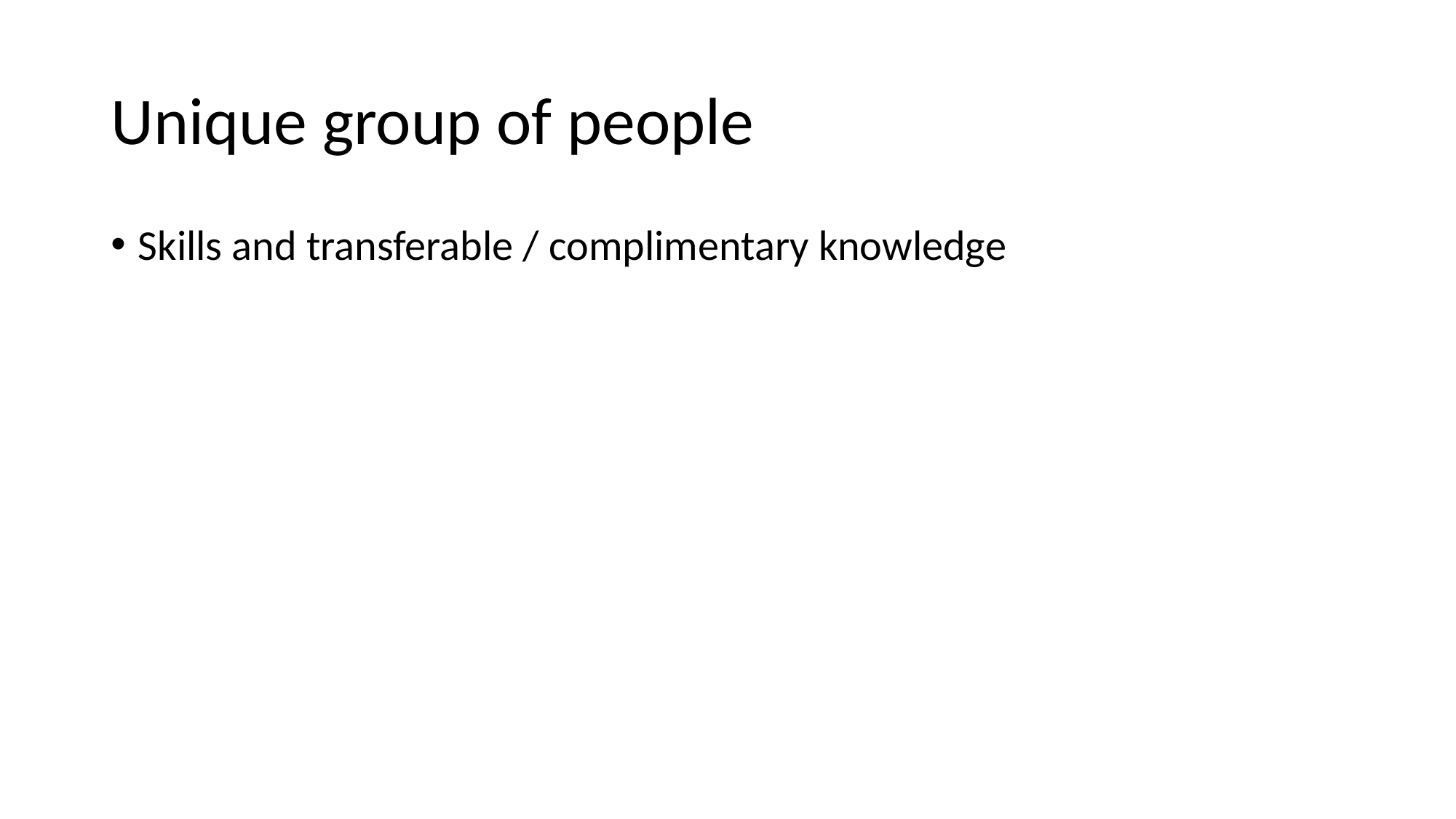

# Unique group of people
Skills and transferable / complimentary knowledge